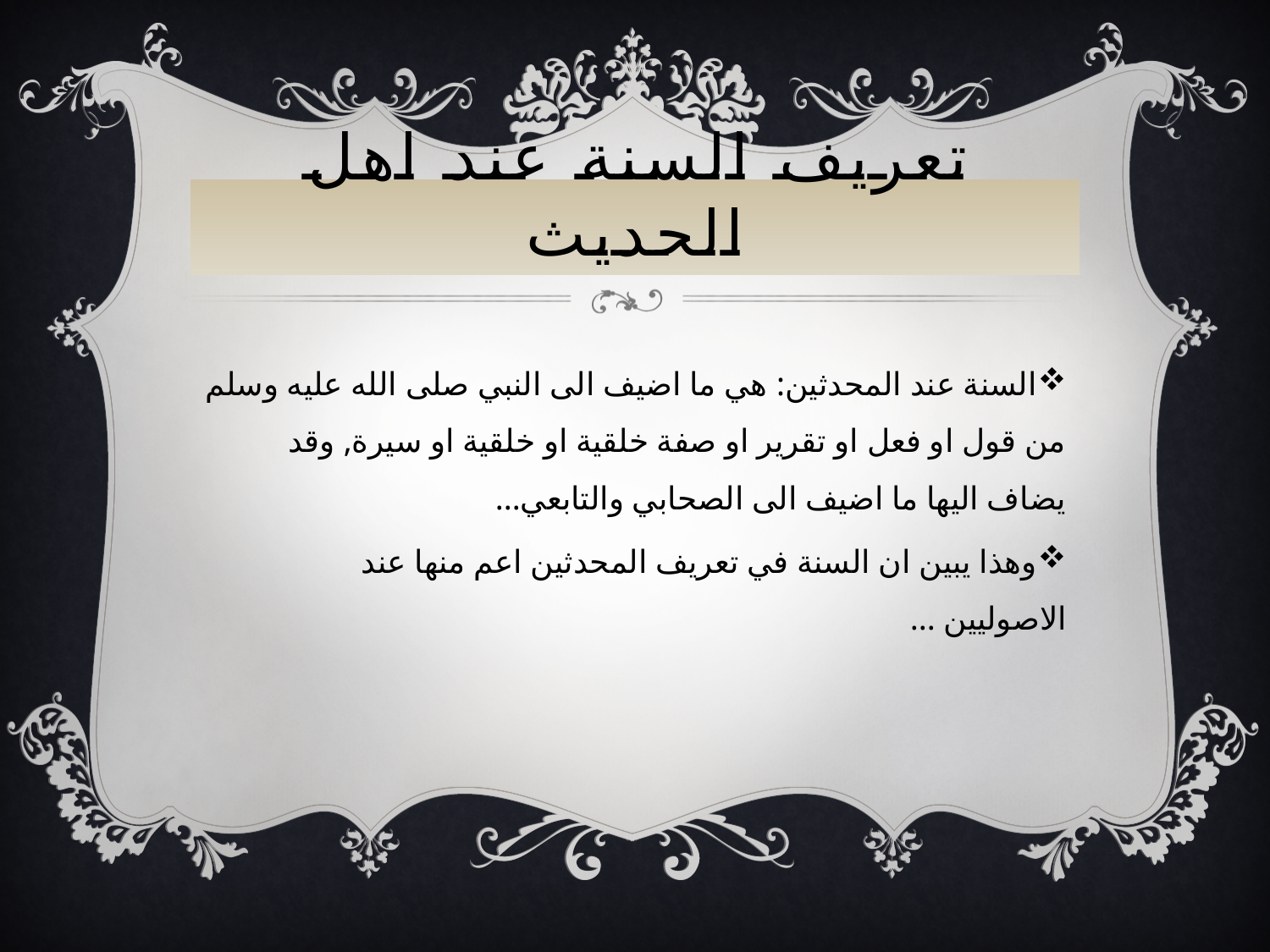

# تعريف السنة عند اهل الحديث
السنة عند المحدثين: هي ما اضيف الى النبي صلى الله عليه وسلم من قول او فعل او تقرير او صفة خلقية او خلقية او سيرة, وقد يضاف اليها ما اضيف الى الصحابي والتابعي...
وهذا يبين ان السنة في تعريف المحدثين اعم منها عند الاصوليين ...